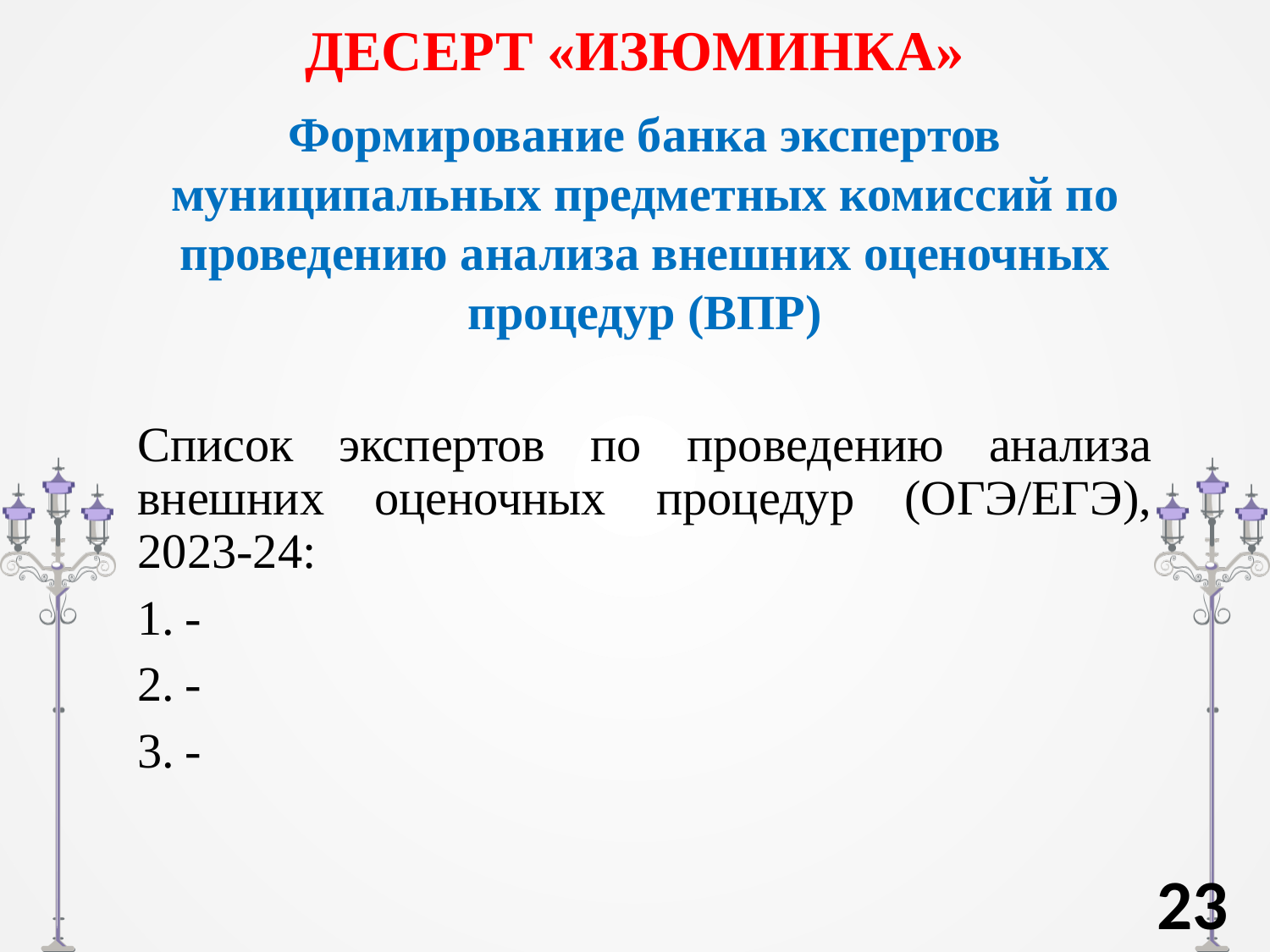

# ДЕСЕРТ «ИЗЮМИНКА»
Формирование банка экспертов муниципальных предметных комиссий по проведению анализа внешних оценочных процедур (ВПР)

Список экспертов по проведению анализа внешних оценочных процедур (ОГЭ/ЕГЭ), 2023-24:
-
-
-

23